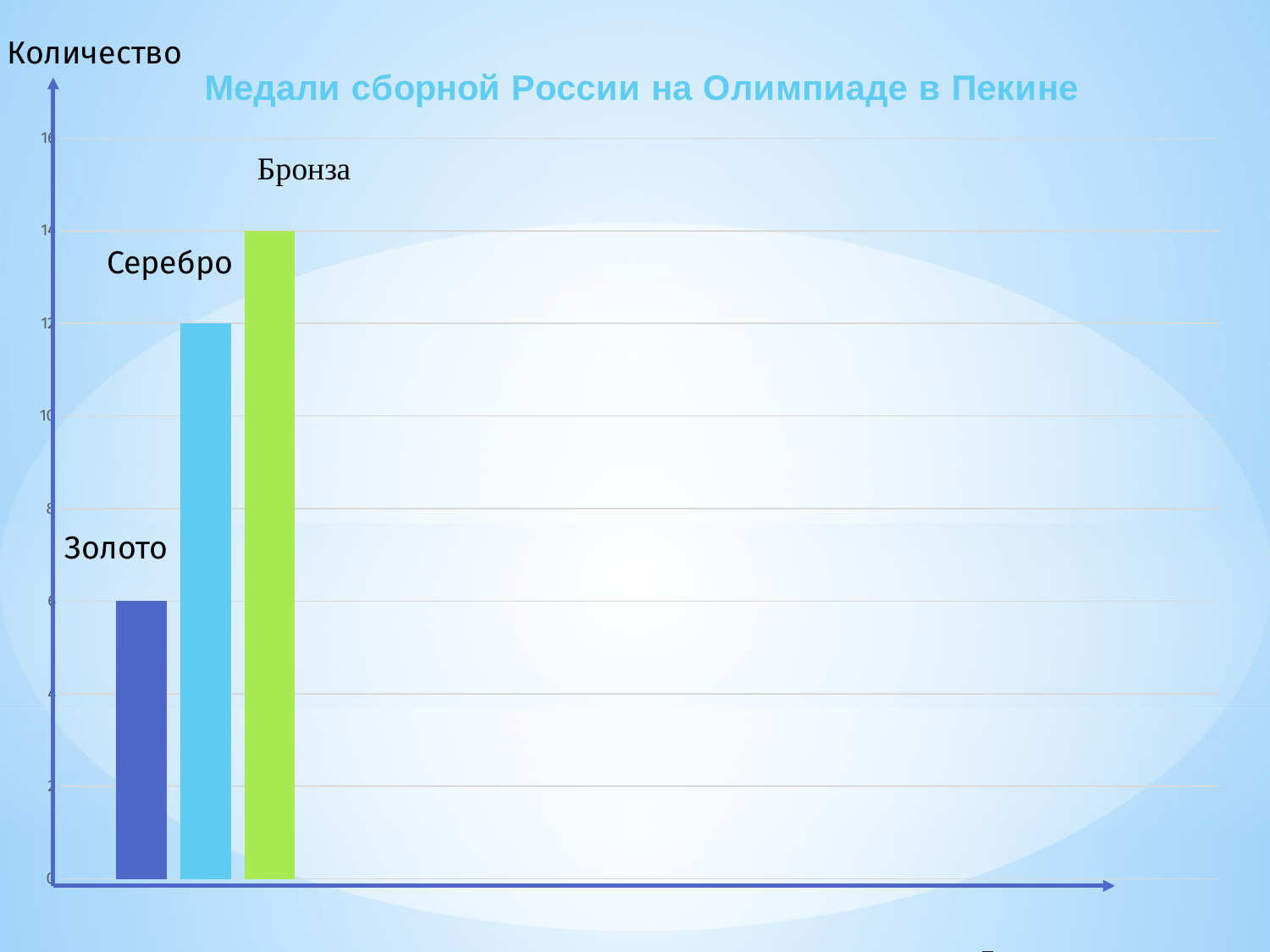

Количество

### Chart: Медали сборной России на Олимпиаде в Пекине

| Category | Ряд 1 | Ряд 2 | Ряд 3 |
|---|---|---|---|
| Категория 1 | 6.0 | 12.0 | 14.0 |
Серебро
Золото
Достоинство медали